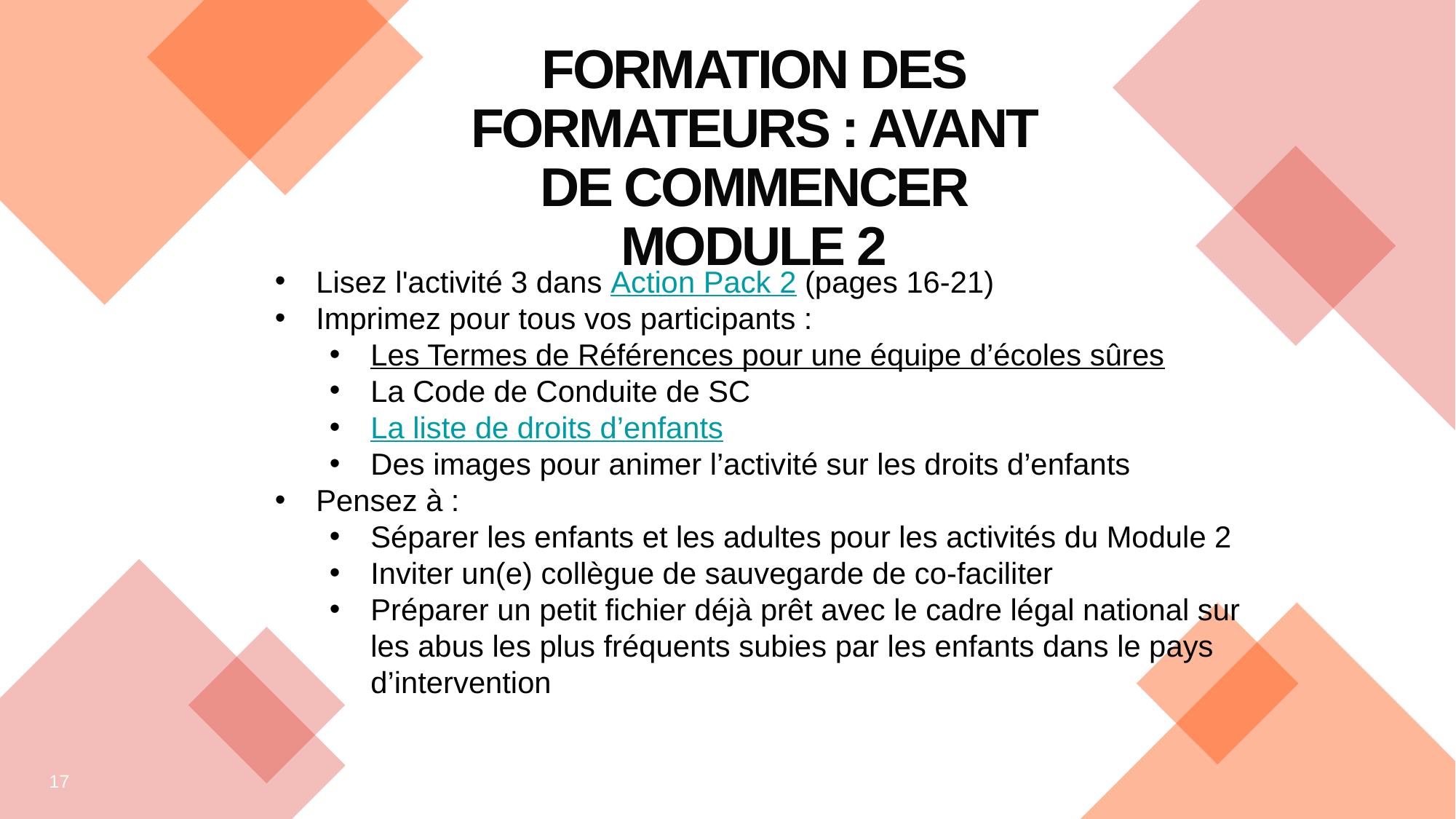

# FORMATION DES FORMATEURS : Avant de commencer module 2

Lisez l'activité 3 dans Action Pack 2 (pages 16-21)
Imprimez pour tous vos participants :
Les Termes de Références pour une équipe d’écoles sûres
La Code de Conduite de SC
La liste de droits d’enfants
Des images pour animer l’activité sur les droits d’enfants
Pensez à :
Séparer les enfants et les adultes pour les activités du Module 2
Inviter un(e) collègue de sauvegarde de co-faciliter
Préparer un petit fichier déjà prêt avec le cadre légal national sur les abus les plus fréquents subies par les enfants dans le pays d’intervention

17